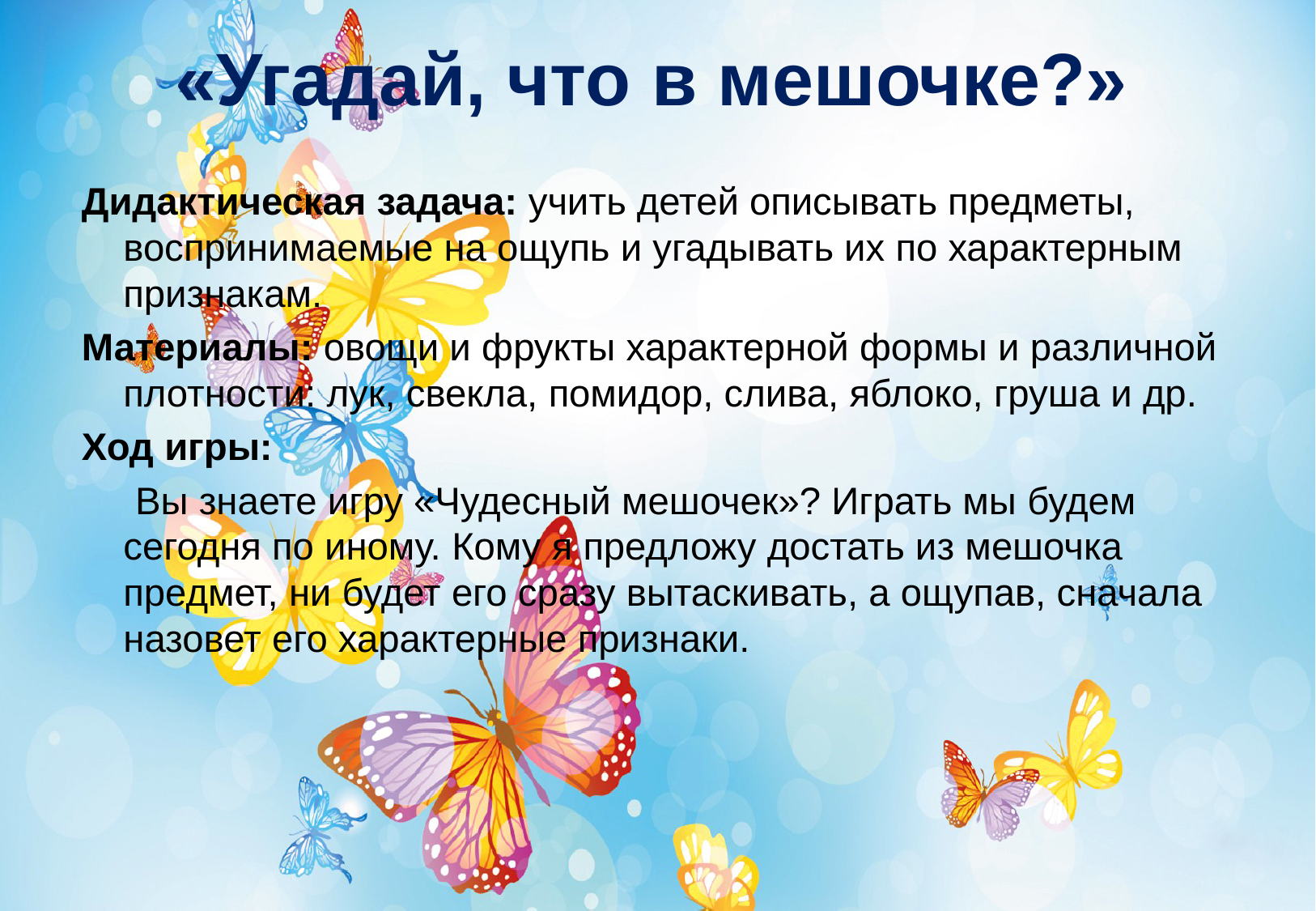

# «Угадай, что в мешочке?»
Дидактическая задача: учить детей описывать предметы, воспринимаемые на ощупь и угадывать их по характерным признакам.
Материалы: овощи и фрукты характерной формы и различной плотности: лук, свекла, помидор, слива, яблоко, груша и др.
Ход игры:
     Вы знаете игру «Чудесный мешочек»? Играть мы будем сегодня по иному. Кому я предложу достать из мешочка предмет, ни будет его сразу вытаскивать, а ощупав, сначала назовет его характерные признаки.